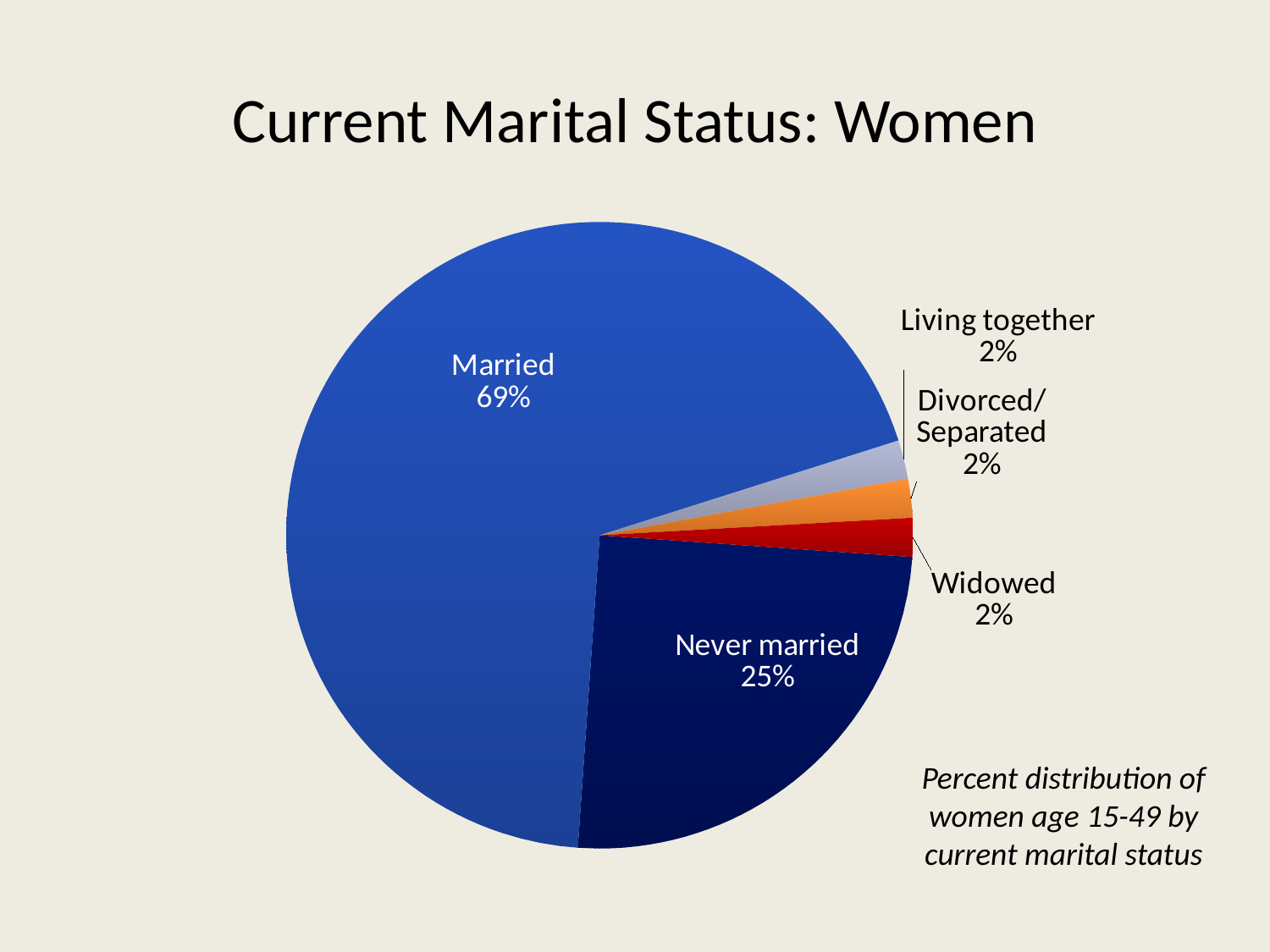

# Current Marital Status: Women

### Chart

| Category | Column1 |
|---|---|
| Never married | 25.0 |
| Married | 69.0 |
| Living together | 2.0 |
| Divorced/separated | 2.0 |
| Widowed | 2.0 |
Percent distribution of women age 15-49 by current marital status